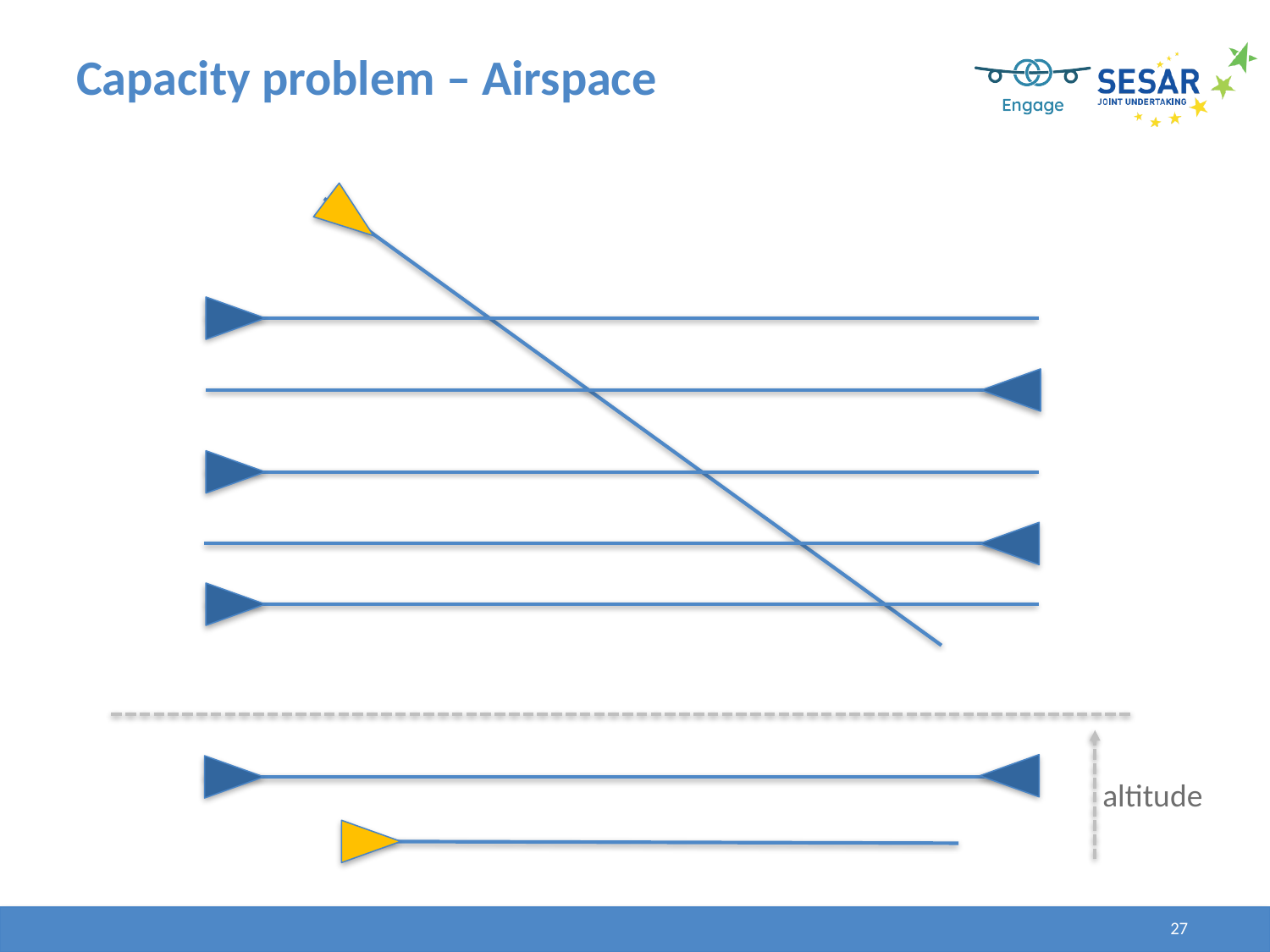

# Capacity problem – Airspace

altitude

27